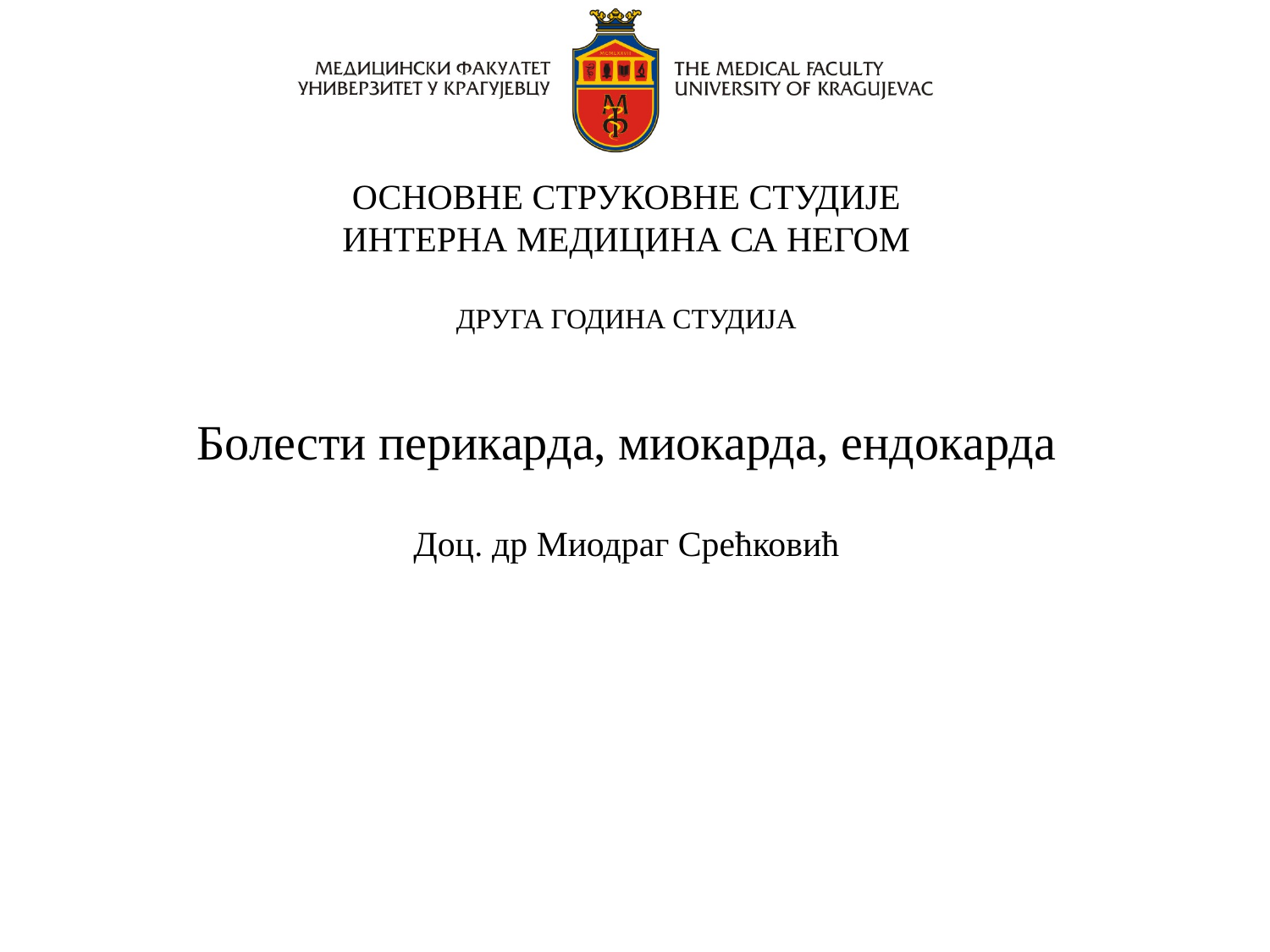

# ОСНОВНЕ СТРУКОВНЕ СТУДИЈЕ ИНТЕРНА МЕДИЦИНА СА НЕГОМ ДРУГА ГОДИНА СТУДИЈА   Болести перикарда, миокарда, ендокарда Доц. др Миодраг Срећковић